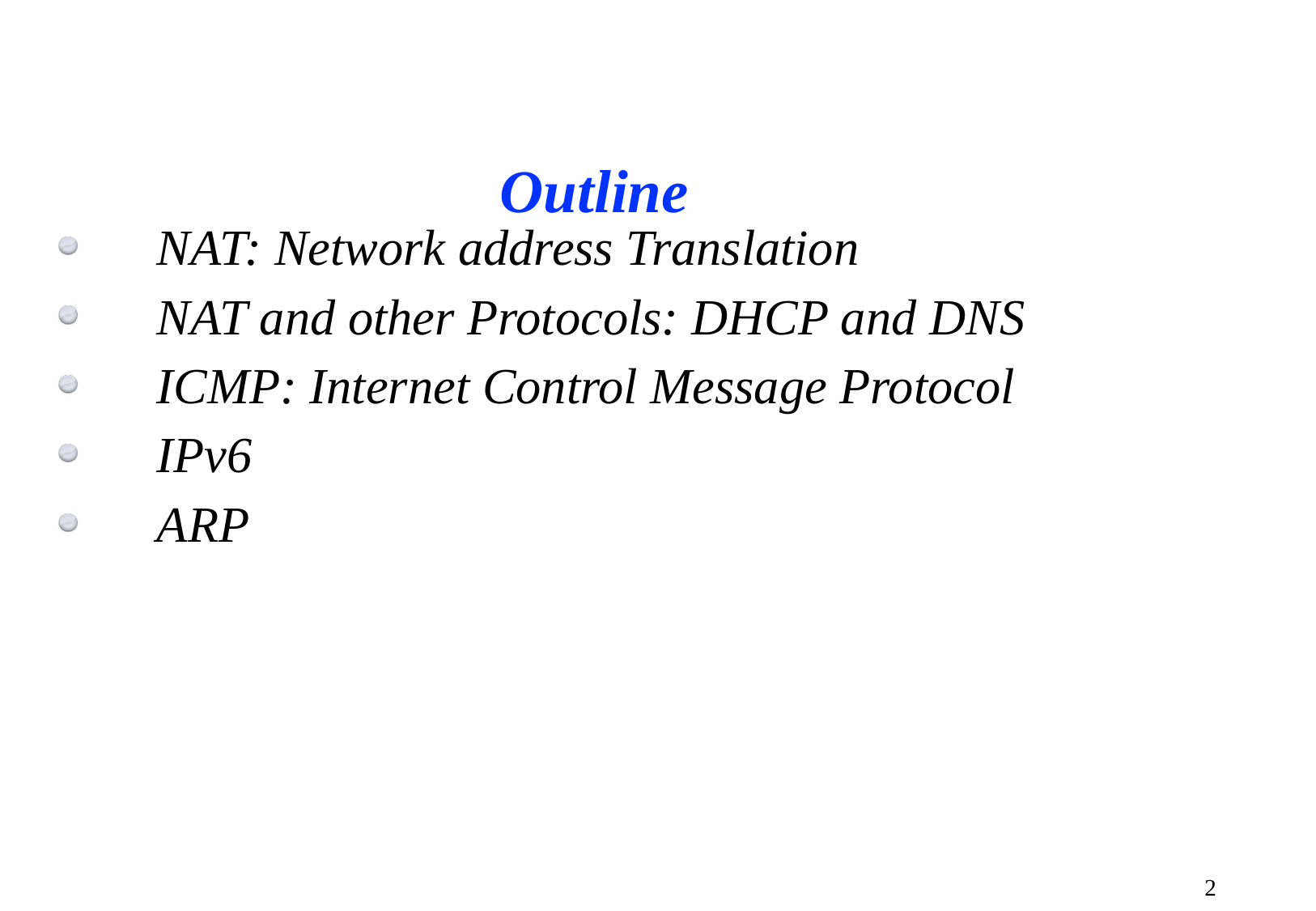

# Outline
NAT: Network address Translation
NAT and other Protocols: DHCP and DNS
ICMP: Internet Control Message Protocol
IPv6
ARP
2